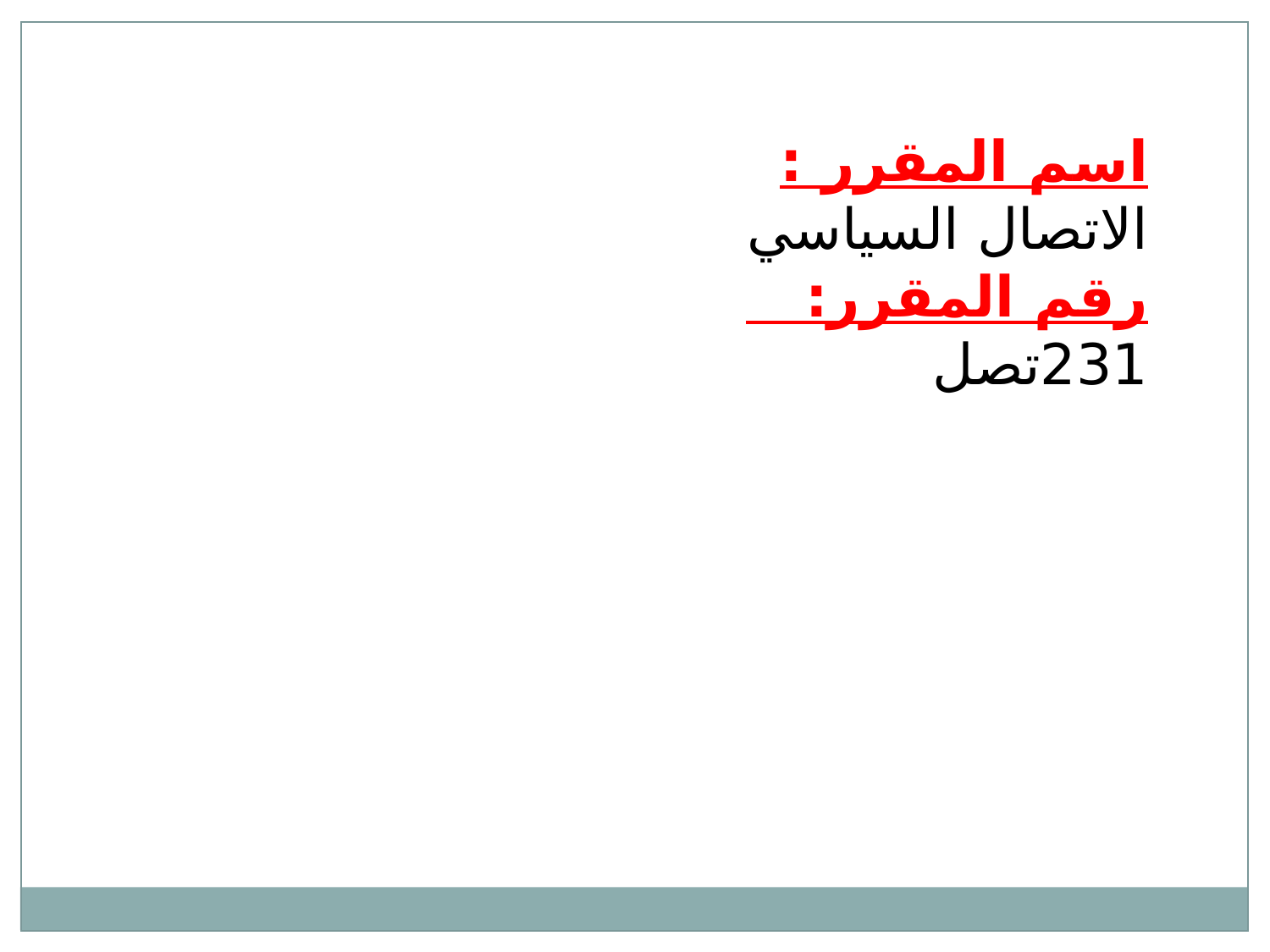

اسم المقرر :
الاتصال السياسي
رقم المقرر:
231تصل